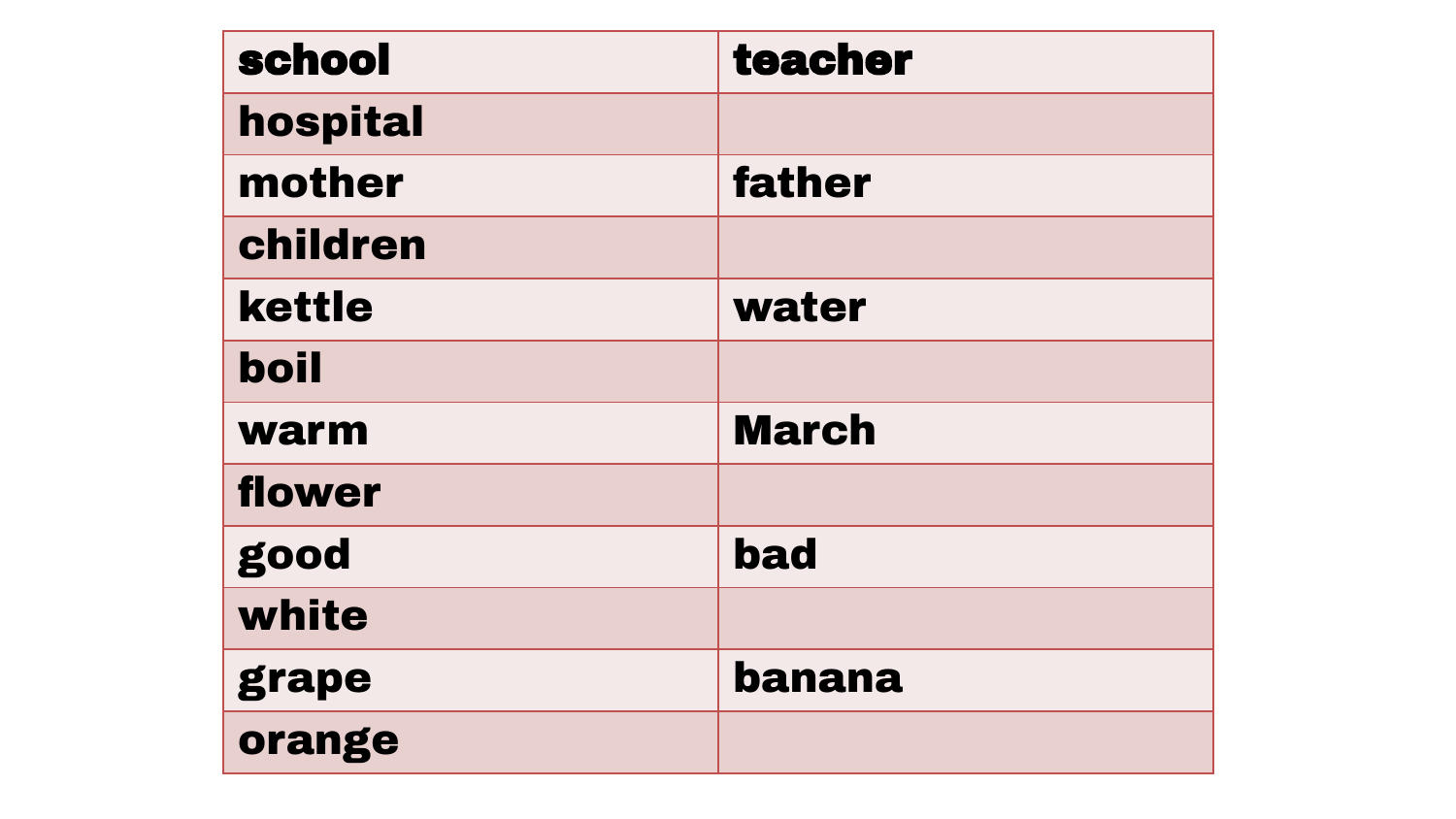

| school | teacher |
| --- | --- |
| hospital |  |
| mother | father |
| children |  |
| kettle | water |
| boil |  |
| warm | March |
| flower |  |
| good | bad |
| white |  |
| grape | banana |
| orange |  |